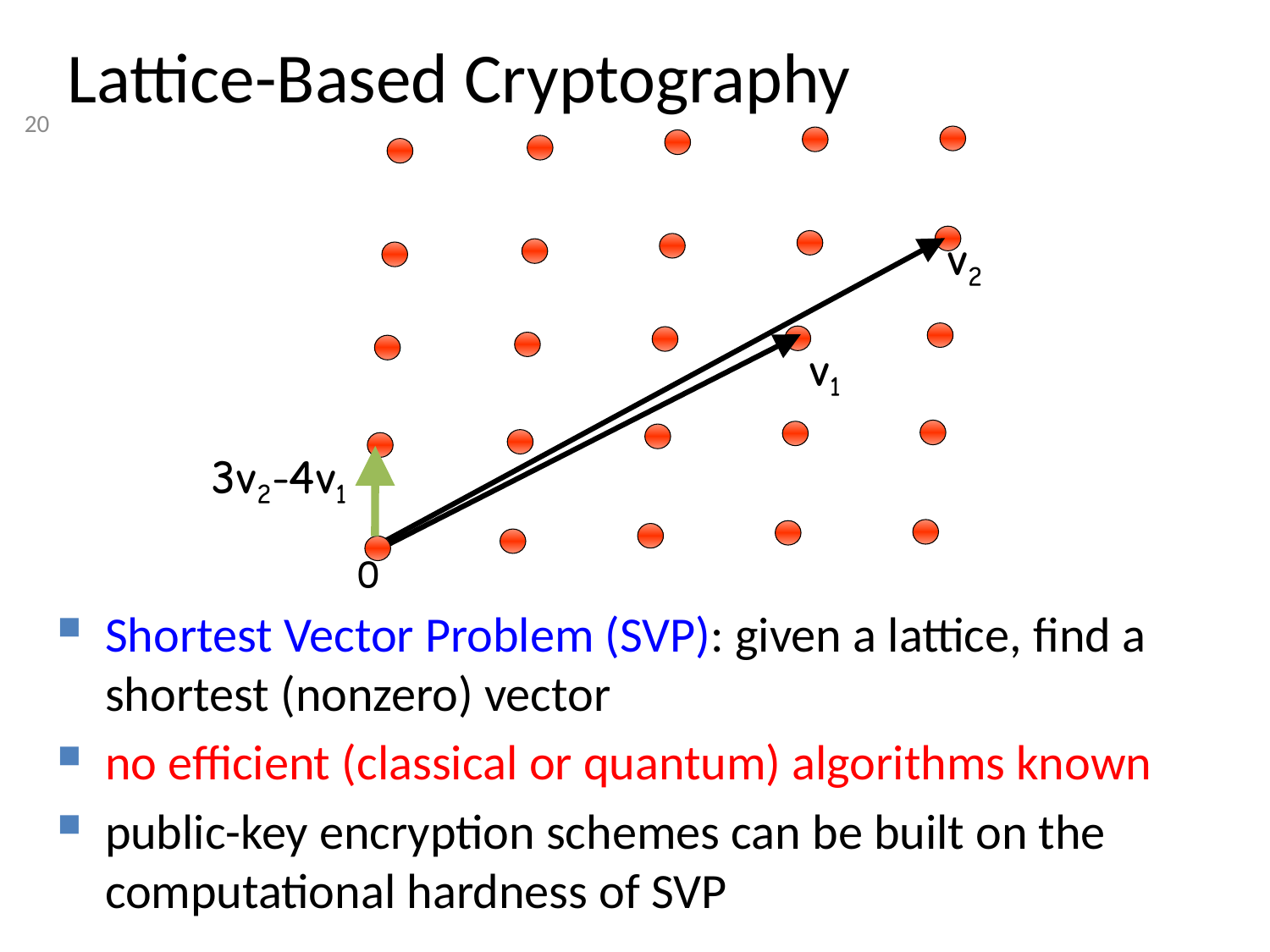

# Lattice-Based Cryptography

v2

v1

3v2-4v1

0
Shortest Vector Problem (SVP): given a lattice, find a shortest (nonzero) vector
no efficient (classical or quantum) algorithms known
public-key encryption schemes can be built on the computational hardness of SVP